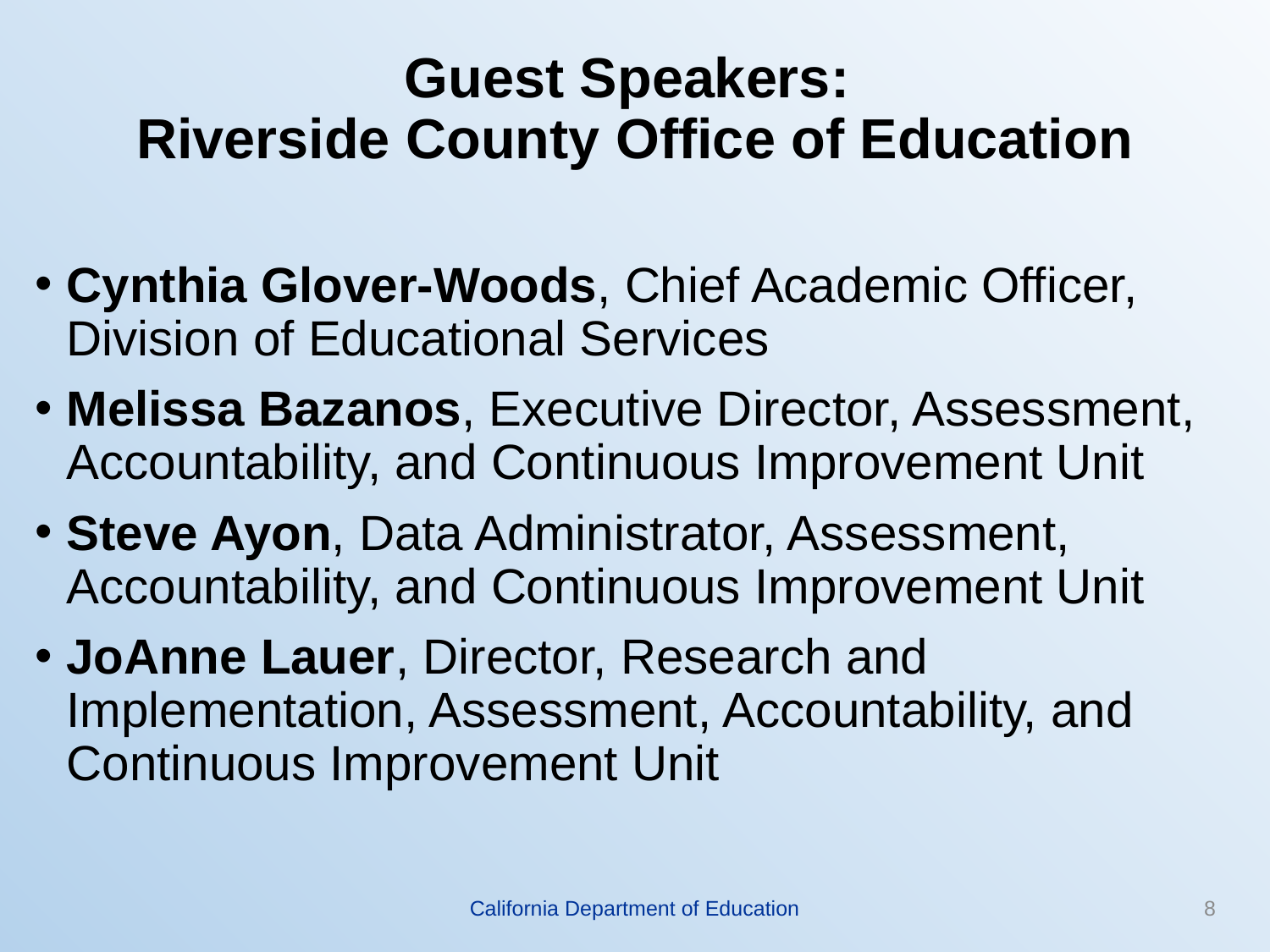

# Guest Speakers: Riverside County Office of Education
Cynthia Glover-Woods, Chief Academic Officer, Division of Educational Services
Melissa Bazanos, Executive Director, Assessment, Accountability, and Continuous Improvement Unit
Steve Ayon, Data Administrator, Assessment, Accountability, and Continuous Improvement Unit
JoAnne Lauer, Director, Research and Implementation, Assessment, Accountability, and Continuous Improvement Unit
California Department of Education
8